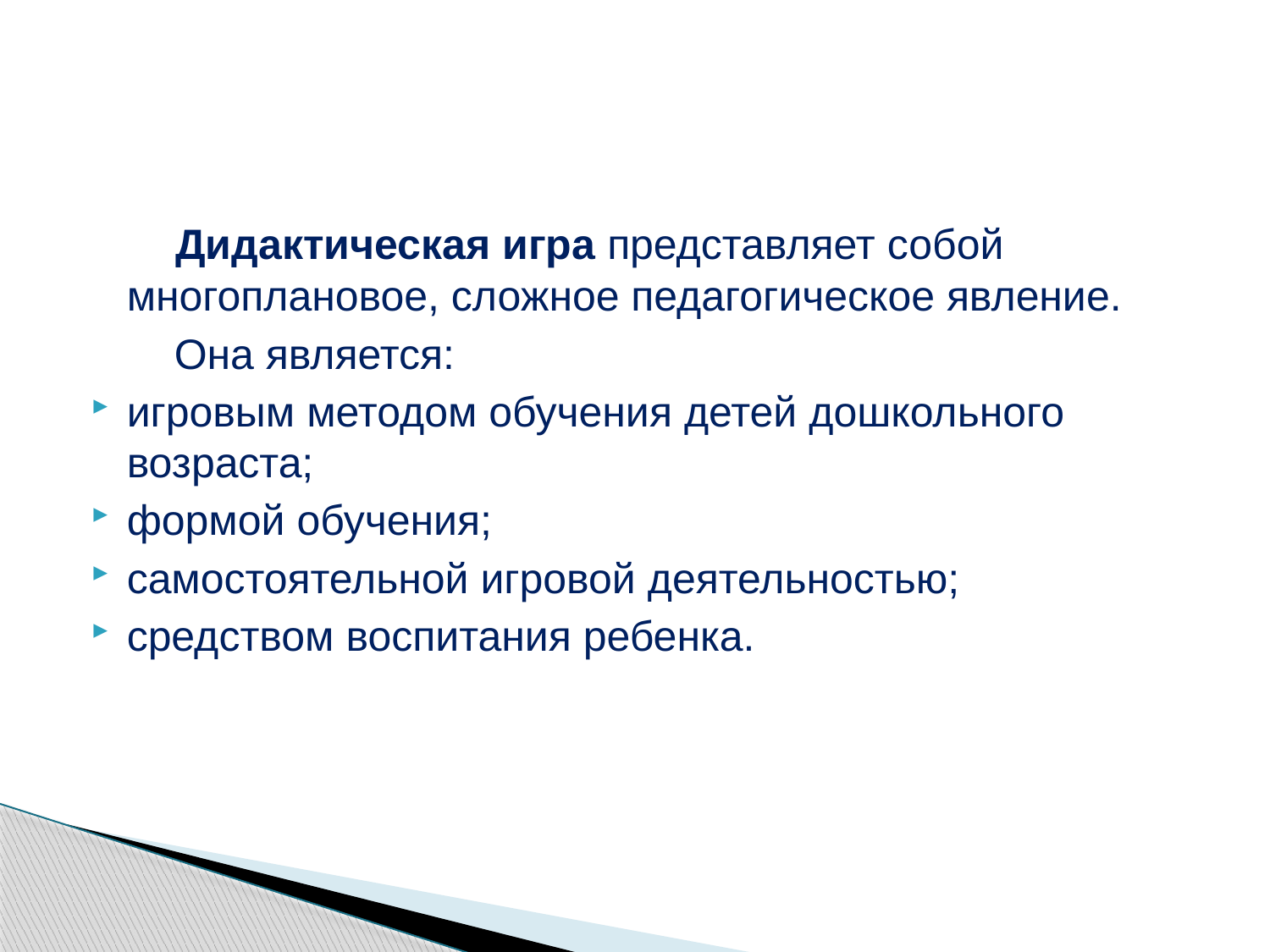

#
       Дидактическая игра представляет собой многоплановое, сложное педагогическое явление.
       Она является:
игровым методом обучения детей дошкольного возраста;
формой обучения;
самостоятельной игровой деятельностью;
средством воспитания ребенка.